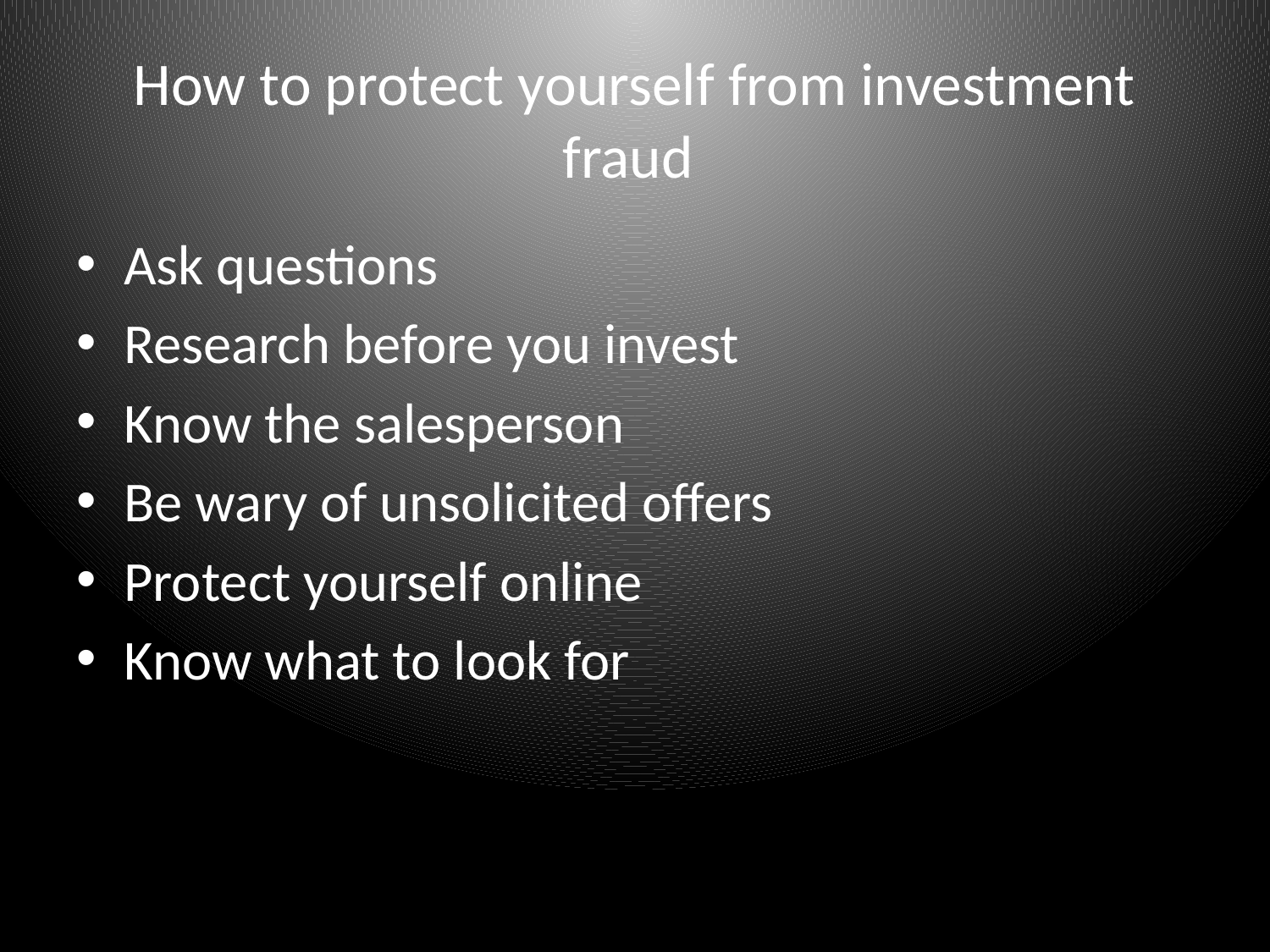

# How to protect yourself from investment fraud
Ask questions
Research before you invest
Know the salesperson
Be wary of unsolicited offers
Protect yourself online
Know what to look for